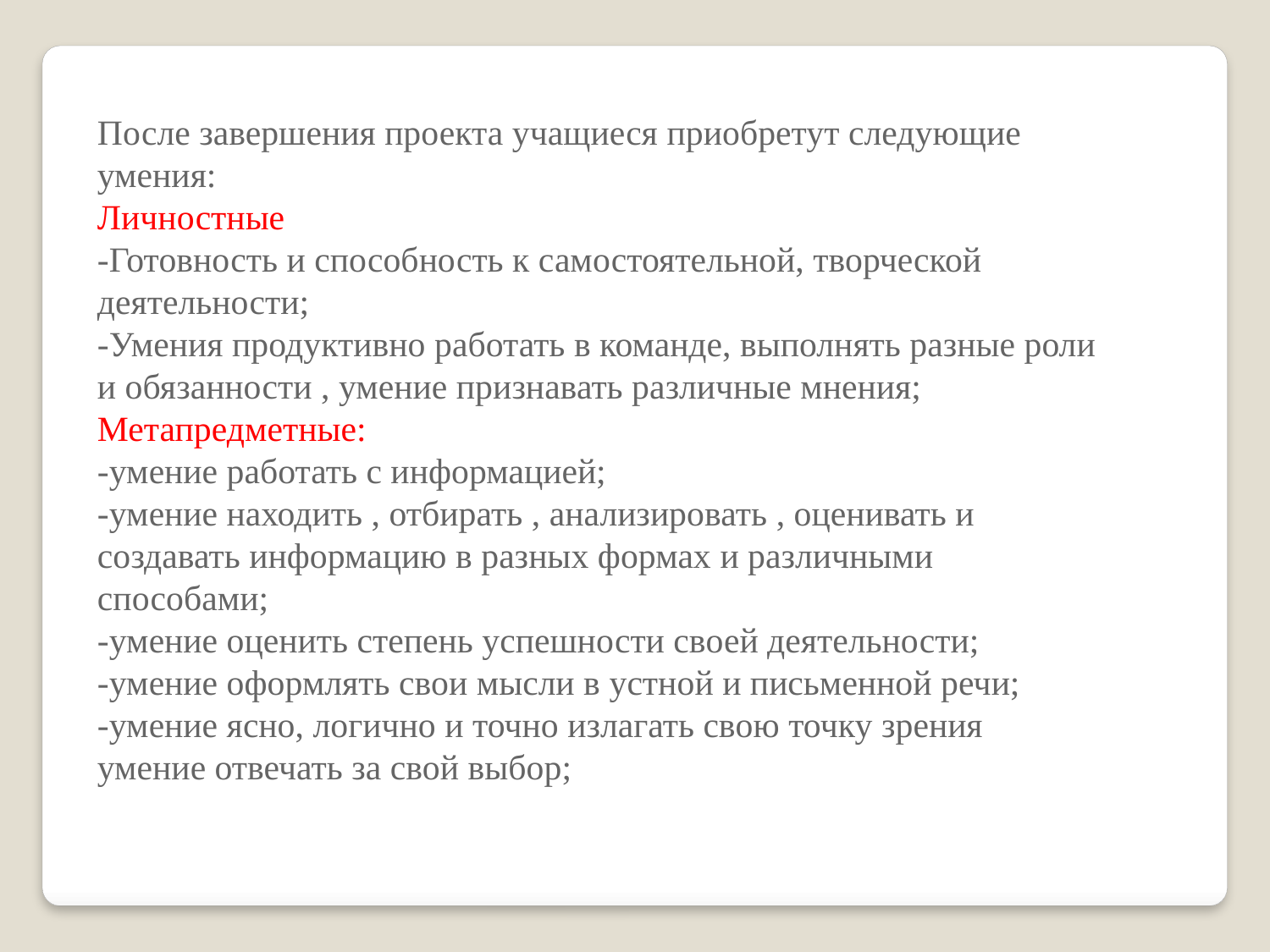

После завершения проекта учащиеся приобретут следующие умения:
Личностные:
-Готовность и способность к самостоятельной, творческой деятельности;
-Умения продуктивно работать в команде, выполнять разные роли и обязанности , умение признавать различные мнения;
Метапредметные:
-умение работать с информацией;
-умение находить , отбирать , анализировать , оценивать и создавать информацию в разных формах и различными способами;
-умение оценить степень успешности своей деятельности;
-умение оформлять свои мысли в устной и письменной речи;
-умение ясно, логично и точно излагать свою точку зрения---умение отвечать за свой выбор;